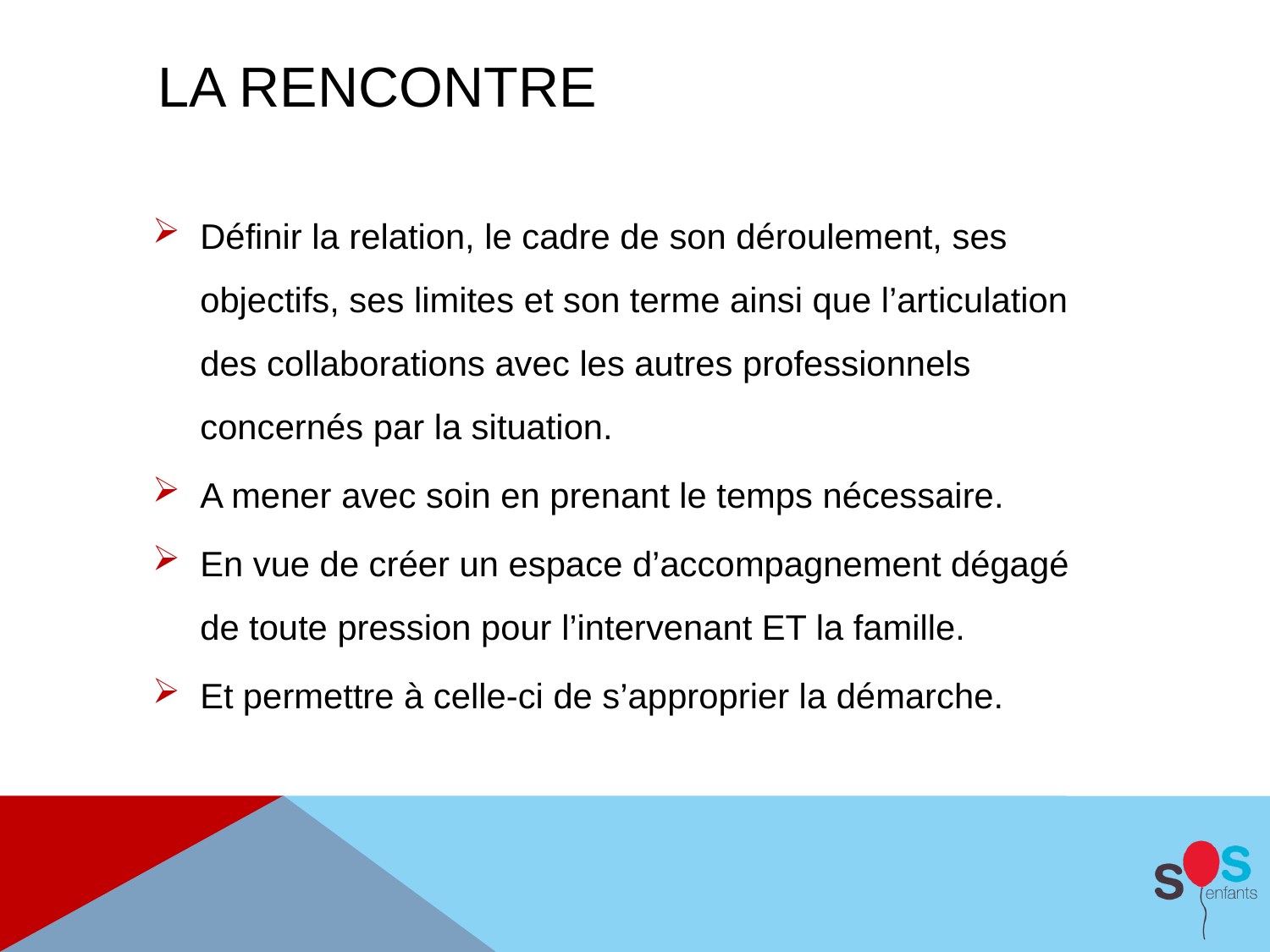

# LA RENCONTRE
Définir la relation, le cadre de son déroulement, ses objectifs, ses limites et son terme ainsi que l’articulation des collaborations avec les autres professionnels concernés par la situation.
A mener avec soin en prenant le temps nécessaire.
En vue de créer un espace d’accompagnement dégagé de toute pression pour l’intervenant ET la famille.
Et permettre à celle-ci de s’approprier la démarche.